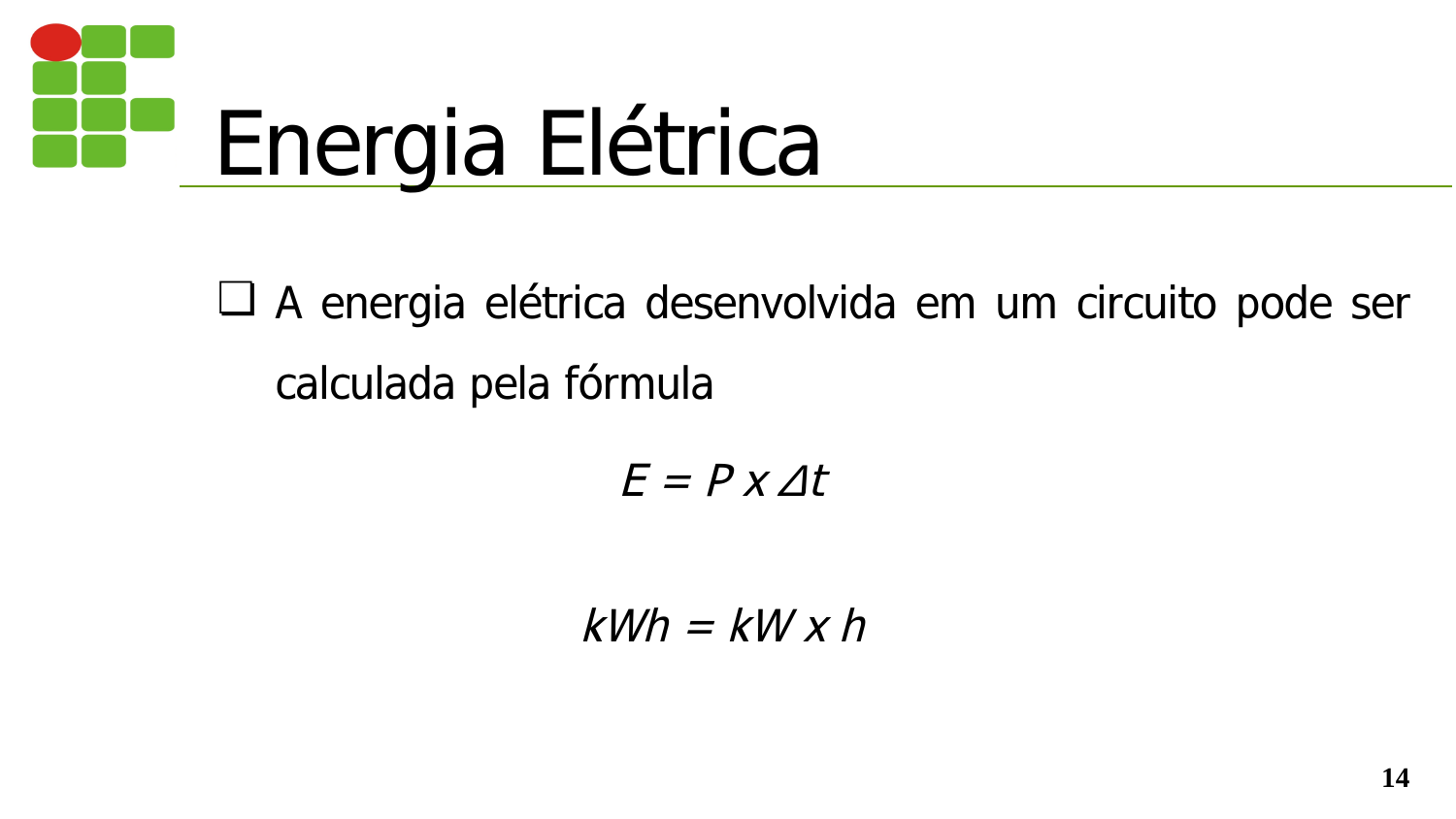

# Energia Elétrica
A energia elétrica desenvolvida em um circuito pode ser calculada pela fórmula
E = P x Δt
kWh = kW x h
14